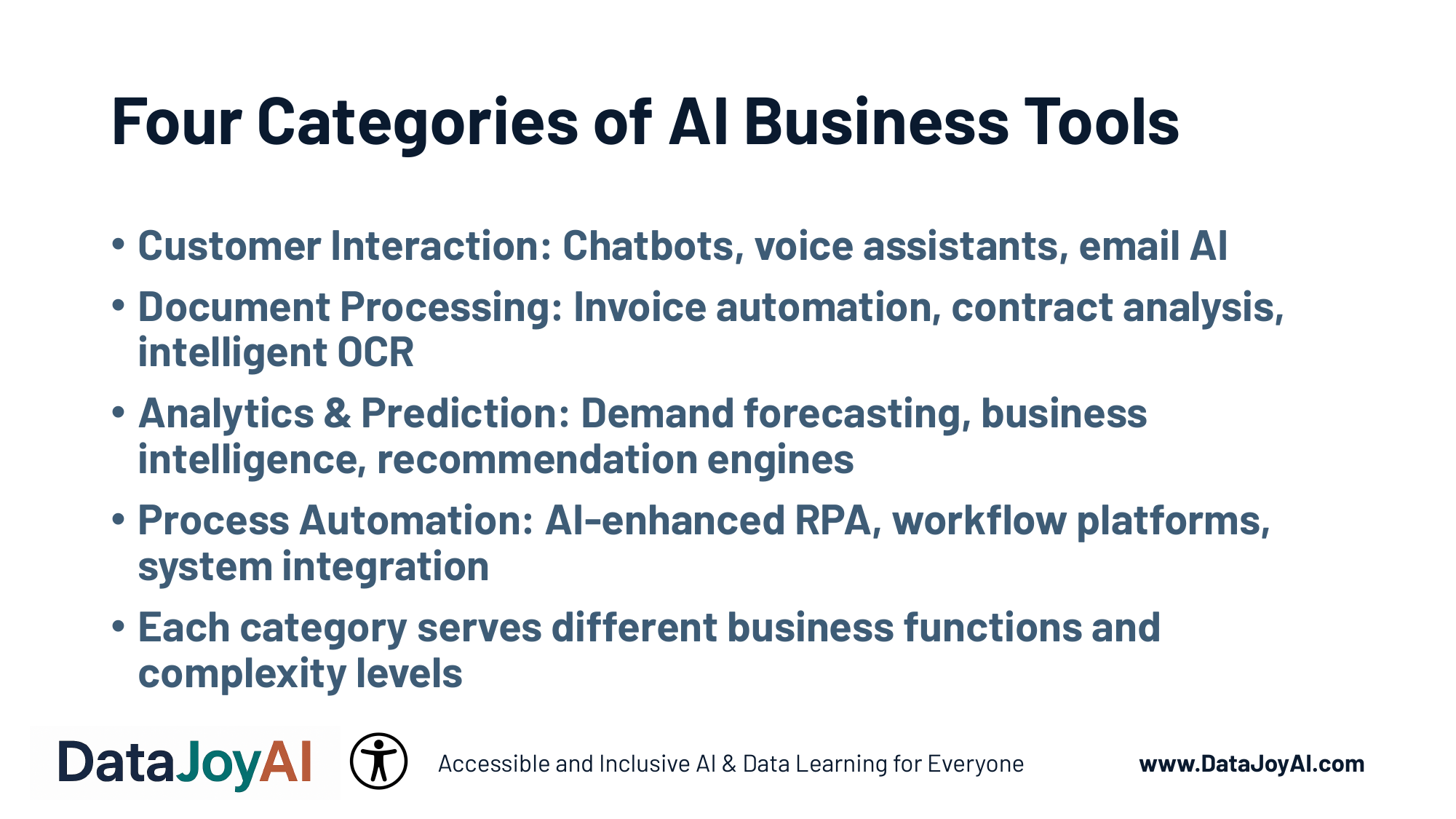

# Four Categories of AI Business Tools
Customer Interaction: Chatbots, voice assistants, email AI
Document Processing: Invoice automation, contract analysis, intelligent OCR
Analytics & Prediction: Demand forecasting, business intelligence, recommendation engines
Process Automation: AI-enhanced RPA, workflow platforms, system integration
Each category serves different business functions and complexity levels